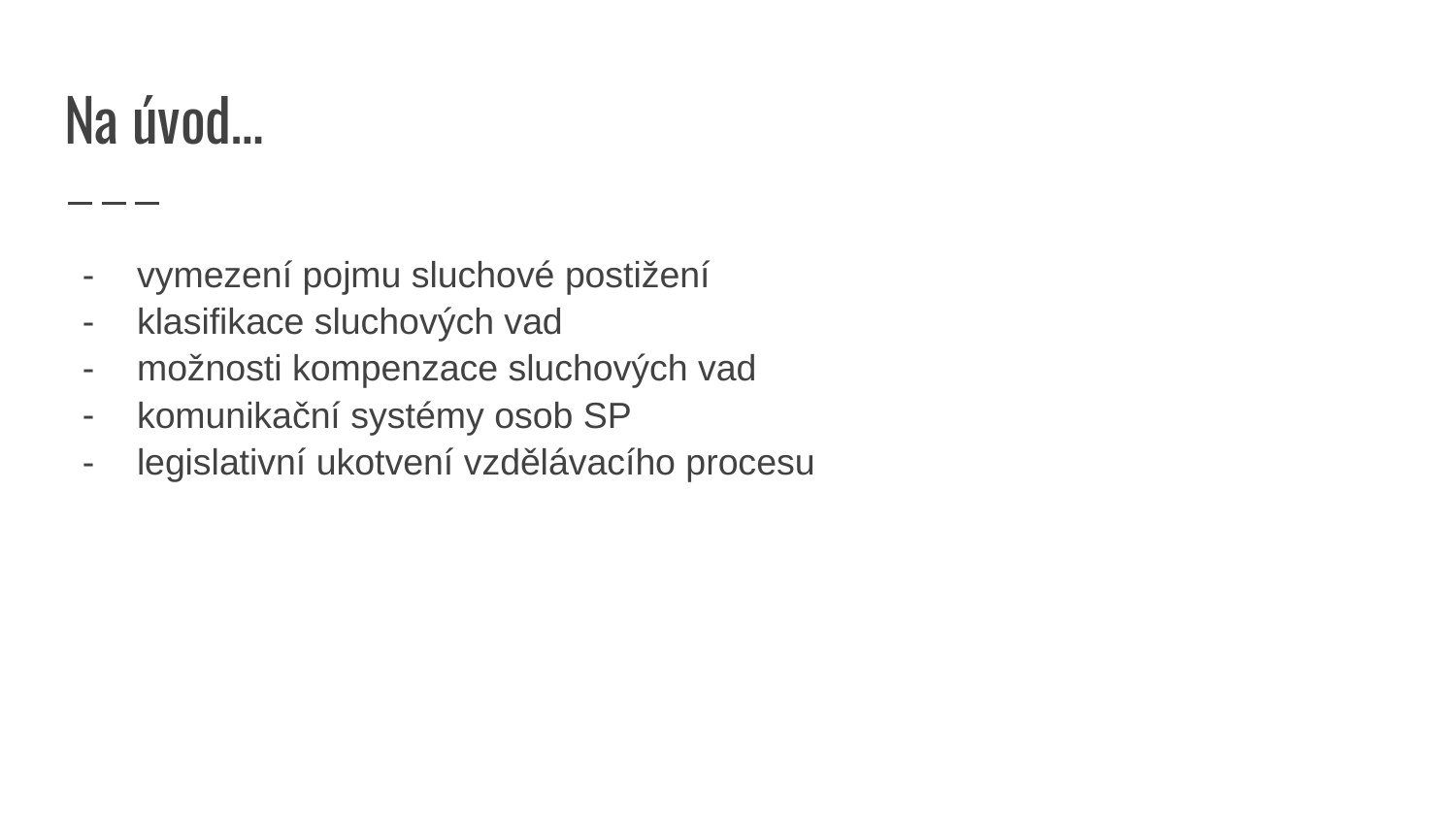

# Na úvod…
vymezení pojmu sluchové postižení
klasifikace sluchových vad
možnosti kompenzace sluchových vad
komunikační systémy osob SP
legislativní ukotvení vzdělávacího procesu